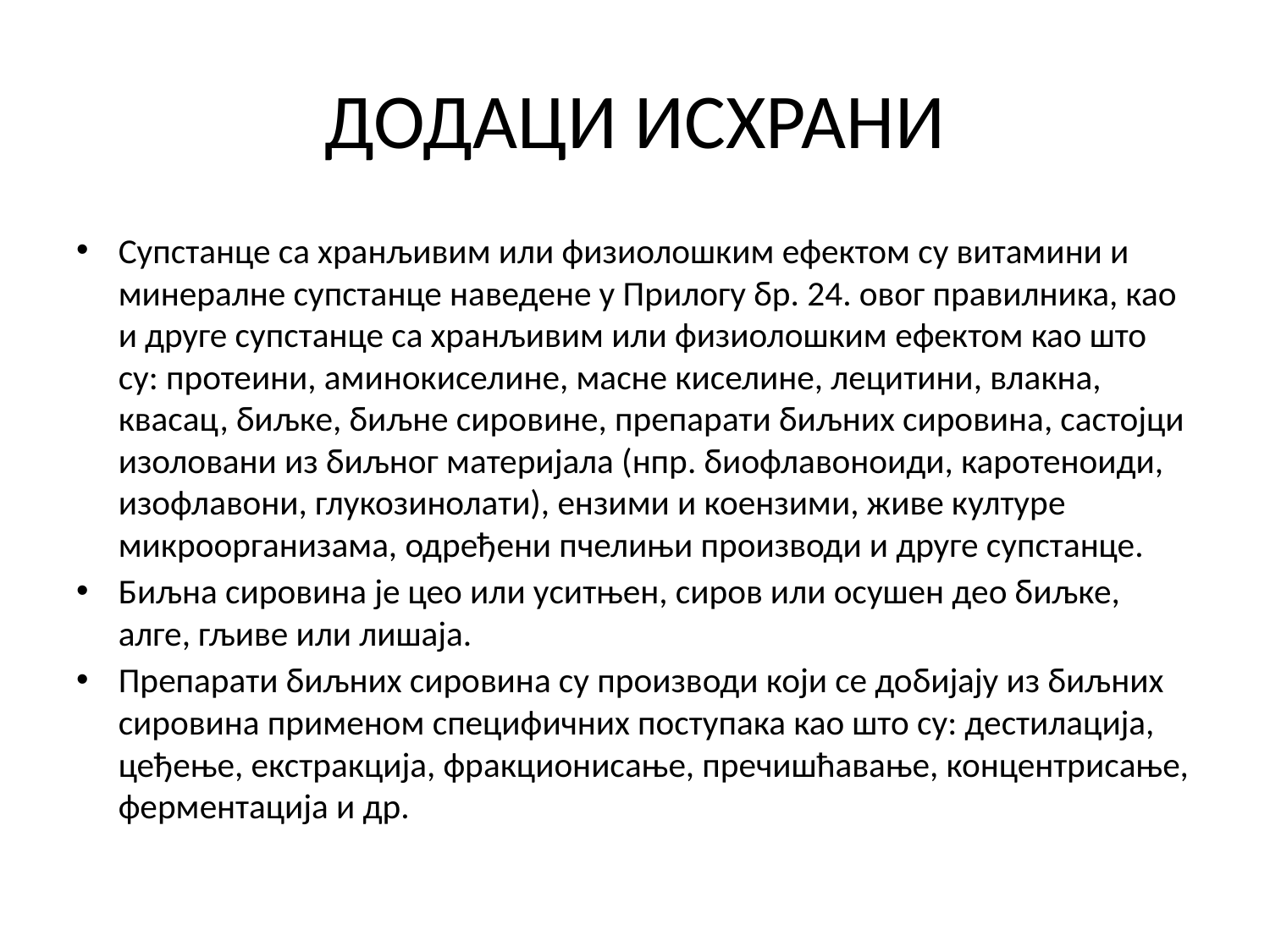

# ДОДАЦИ ИСХРАНИ
Супстанце са хранљивим или физиолошким ефектом су витамини и минералне супстанце наведене у Прилогу бр. 24. овог правилника, као и друге супстанце са хранљивим или физиолошким ефектом као што су: протеини, аминокиселине, масне киселине, лецитини, влакна, квасац, биљке, биљне сировине, препарати биљних сировина, састојци изоловани из биљног материјала (нпр. биофлавоноиди, каротеноиди, изофлавони, глукозинолати), ензими и коензими, живе културе микроорганизама, одређени пчелињи производи и друге супстанце.
Биљна сировина је цео или уситњен, сиров или осушен део биљке, алге, гљиве или лишаја.
Препарати биљних сировина су производи који се добијају из биљних сировина применом специфичних поступака као што су: дестилација, цеђење, екстракција, фракционисање, пречишћавање, концентрисање, ферментација и др.